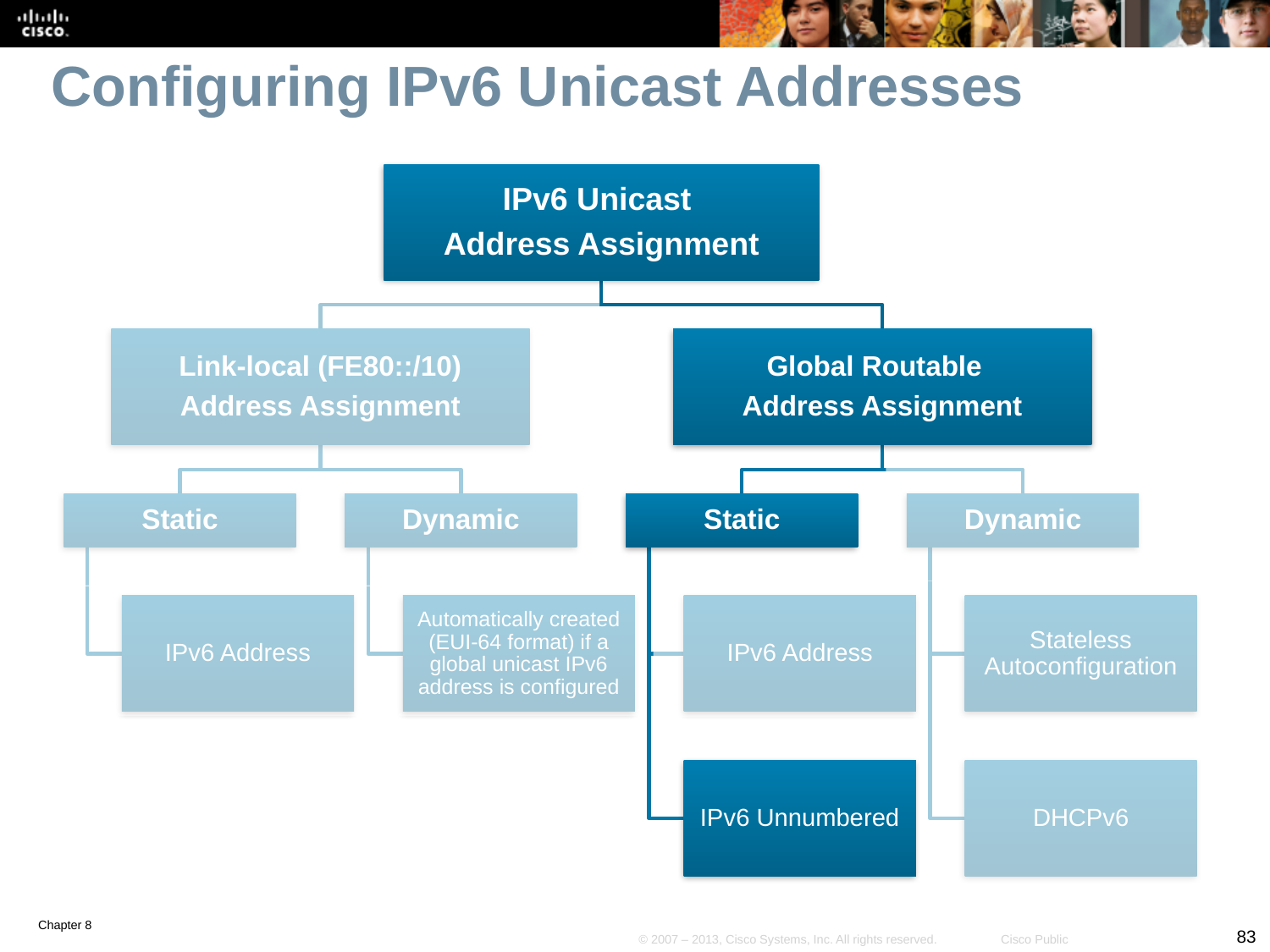

# Configuring IPv6 Unicast Addresses
IPv6 Unicast
Address Assignment
Link-local (FE80::/10)
Address Assignment
Static
IPv6 Address
Dynamic
Automatically created (EUI-64 format) if a global unicast IPv6 address is configured
Global Routable
Address Assignment
Static
IPv6 Address
IPv6 Unnumbered
Dynamic
Stateless Autoconfiguration
DHCPv6